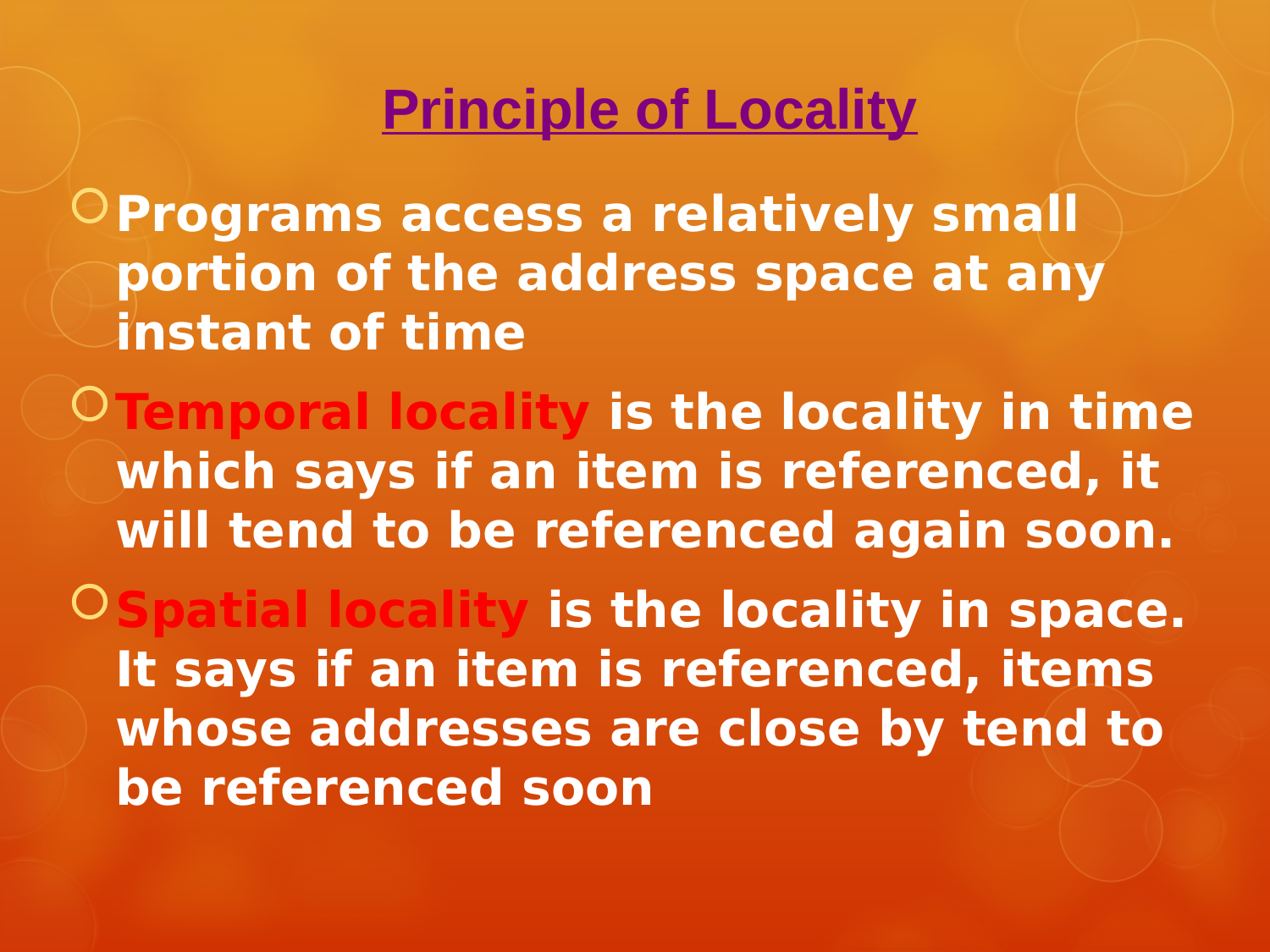

Principle of Locality
Programs access a relatively small portion of the address space at any instant of time
Temporal locality is the locality in time  which says if an item is referenced, it  will tend to be referenced again soon.
Spatial locality is the locality in space.  It says if an item is referenced, items whose addresses are close by tend to be referenced soon